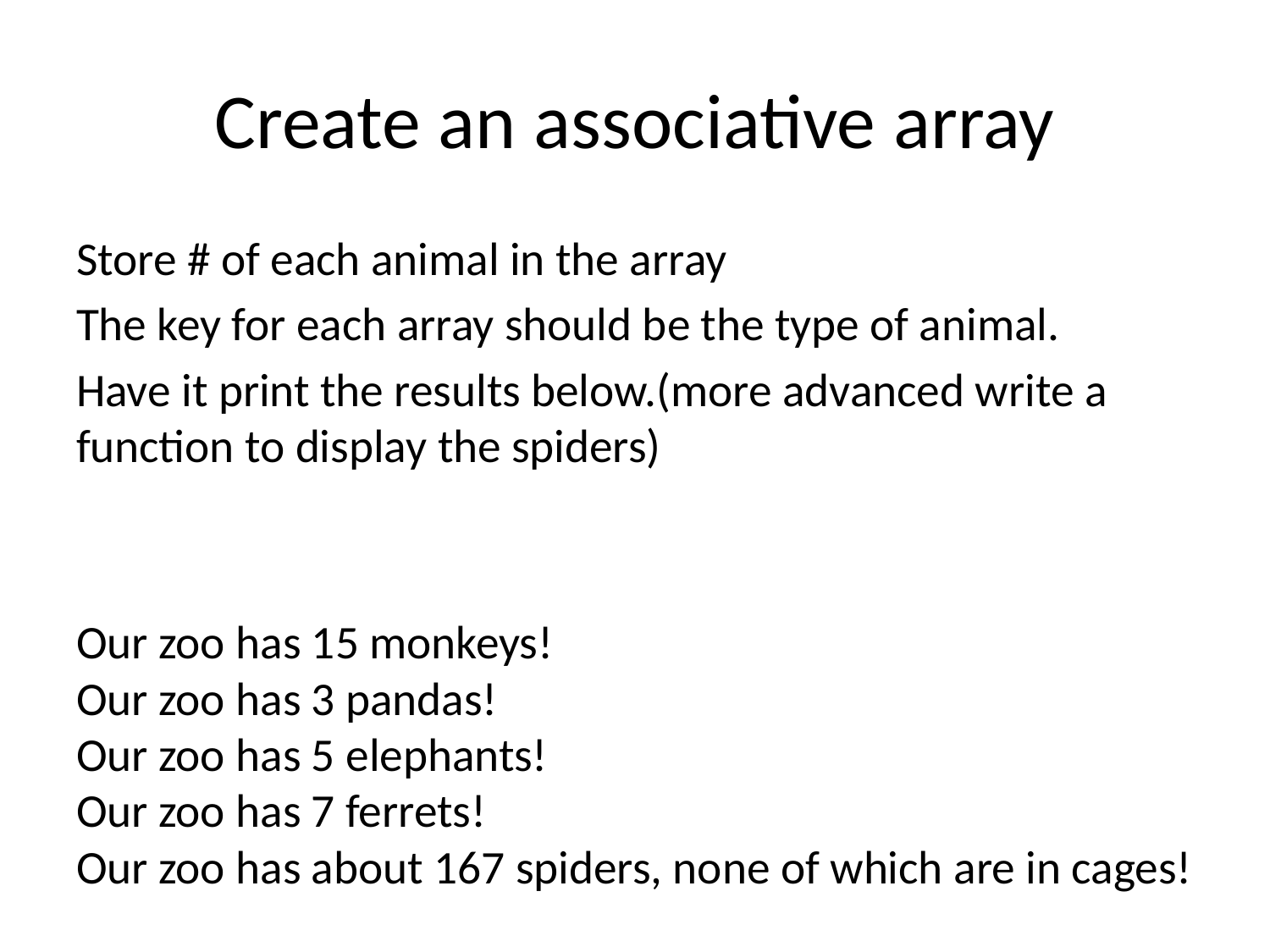

# Create an associative array
Store # of each animal in the array
The key for each array should be the type of animal.
Have it print the results below.(more advanced write a function to display the spiders)

Our zoo has 15 monkeys!
Our zoo has 3 pandas!
Our zoo has 5 elephants!
Our zoo has 7 ferrets!
Our zoo has about 167 spiders, none of which are in cages!